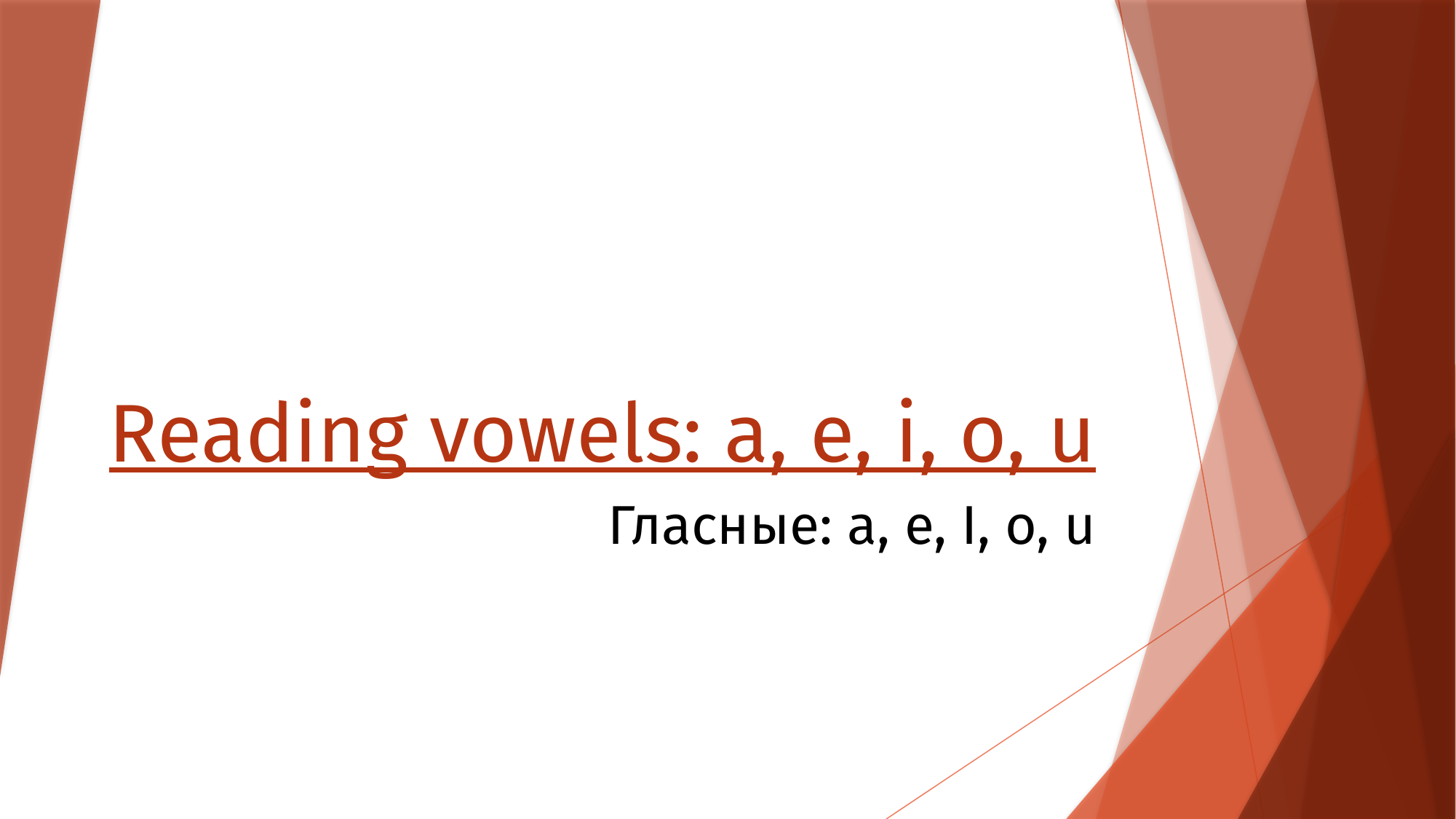

# Reading vowels: a, e, i, o, u
Гласные: a, e, I, o, u